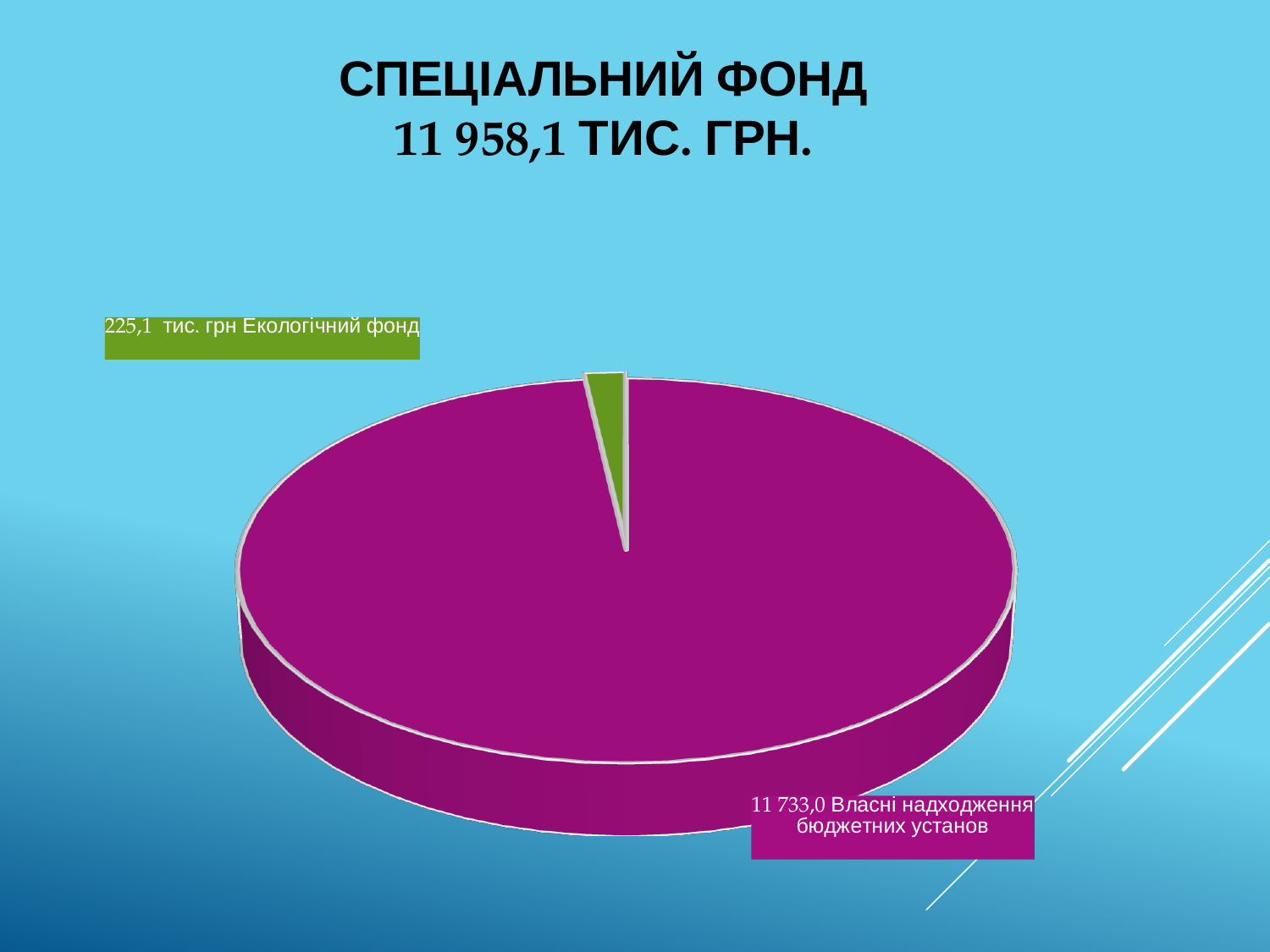

# Спеціальний фонд 11 958,1 тис. грн.

[unsupported chart]